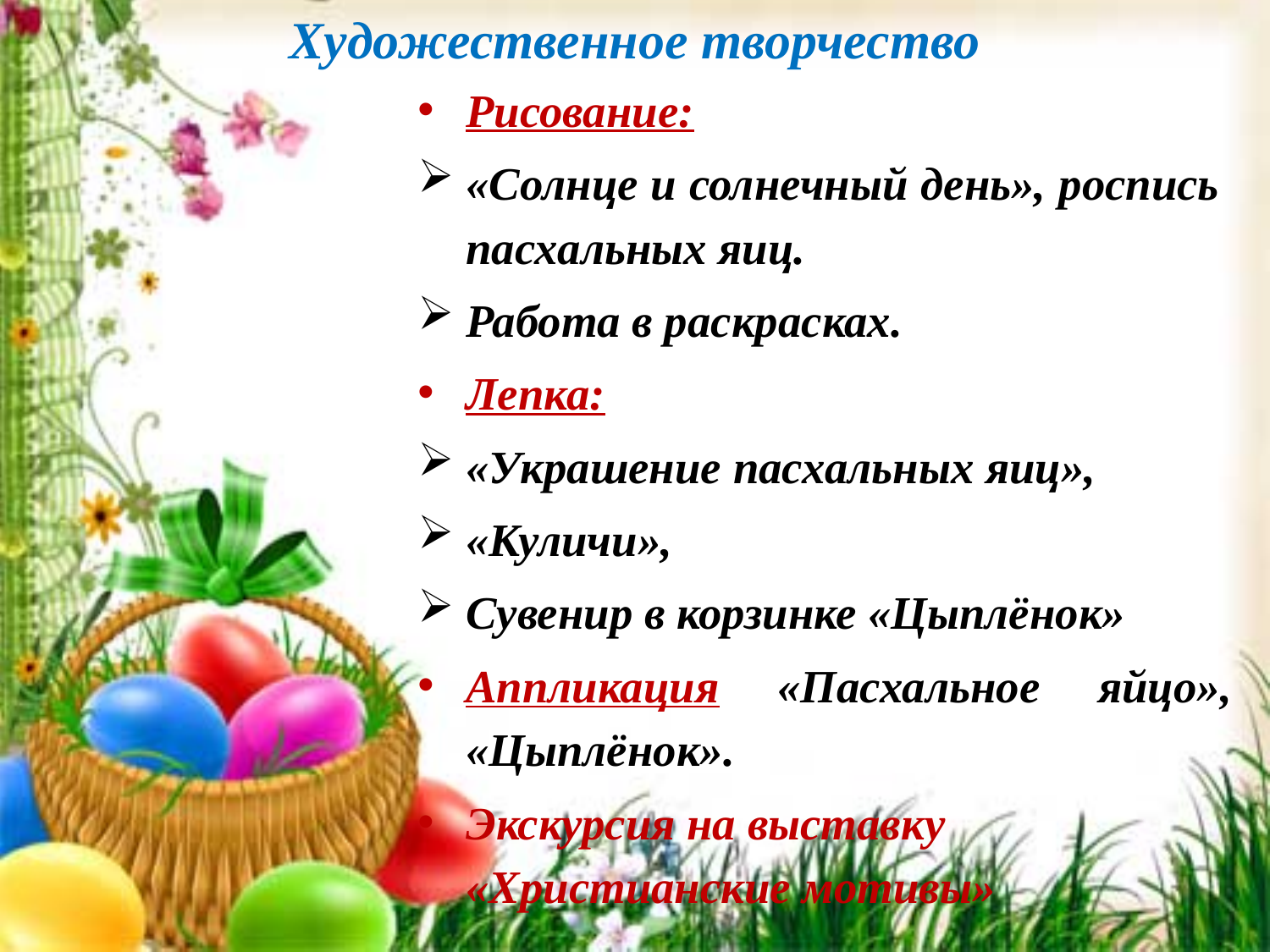

# Художественное творчество
Рисование:
«Солнце и солнечный день», роспись  пасхальных яиц.
Работа в раскрасках.
Лепка:
«Украшение пасхальных яиц»,
«Куличи»,
Сувенир в корзинке «Цыплёнок»
Аппликация «Пасхальное яйцо», «Цыплёнок».
Экскурсия на выставку «Христианские мотивы»